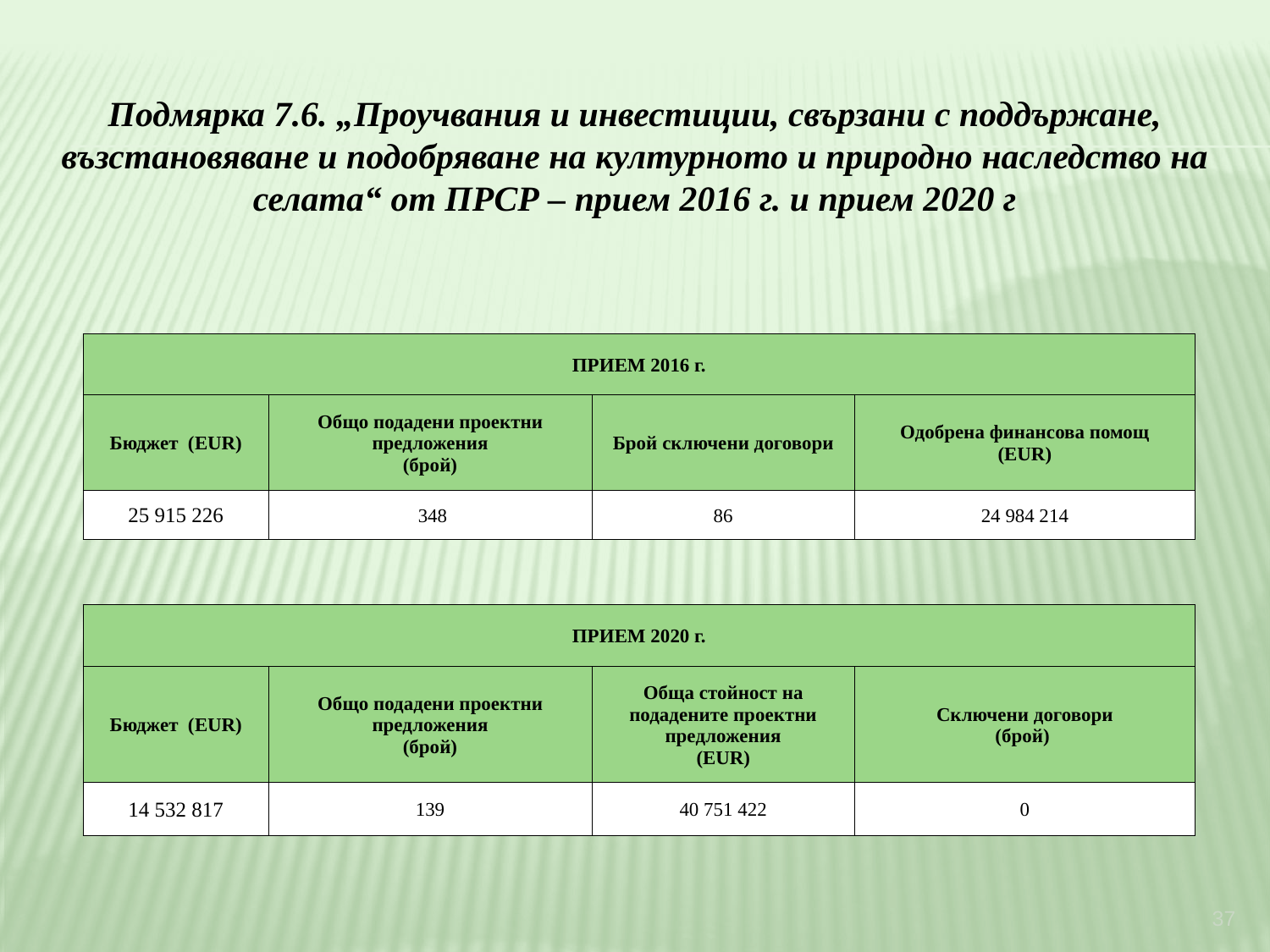

Подмярка 7.6. „Проучвания и инвестиции, свързани с поддържане, възстановяване и подобряване на културното и природно наследство на селата“ от ПРСР – прием 2016 г. и прием 2020 г
| ПРИЕМ 2016 г. |  |  |  |
| --- | --- | --- | --- |
| Бюджет (EUR) | Общо подадени проектни предложения (брой) | Брой сключени договори | Одобрена финансова помощ (EUR) |
| 25 915 226 | 348 | 86 | 24 984 214 |
|  |  |  |  |
|  |  |  |  |
| ПРИЕМ 2020 г. |  |  |  |
| Бюджет (EUR) | Общо подадени проектни предложения (брой) | Обща стойност на подадените проектни предложения (EUR) | Сключени договори (брой) |
| 14 532 817 | 139 | 40 751 422 | 0 |
37